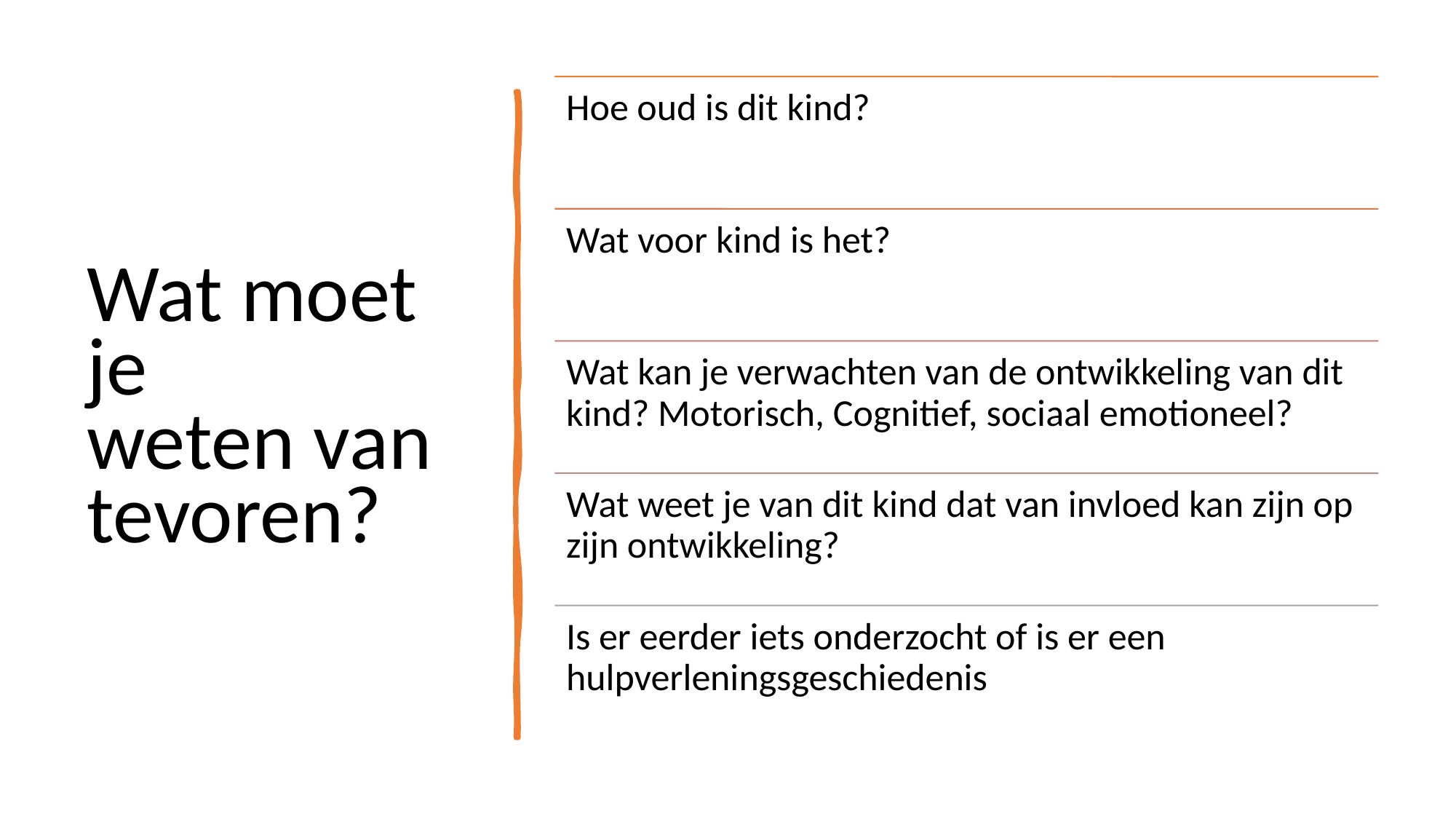

Hoe oud is dit kind?
Wat voor kind is het?
Wat kan je verwachten van de ontwikkeling van dit kind? Motorisch, Cognitief, sociaal emotioneel?
Wat weet je van dit kind dat van invloed kan zijn op zijn ontwikkeling?
Is er eerder iets onderzocht of is er een hulpverleningsgeschiedenis
# Wat moet je weten van tevoren?